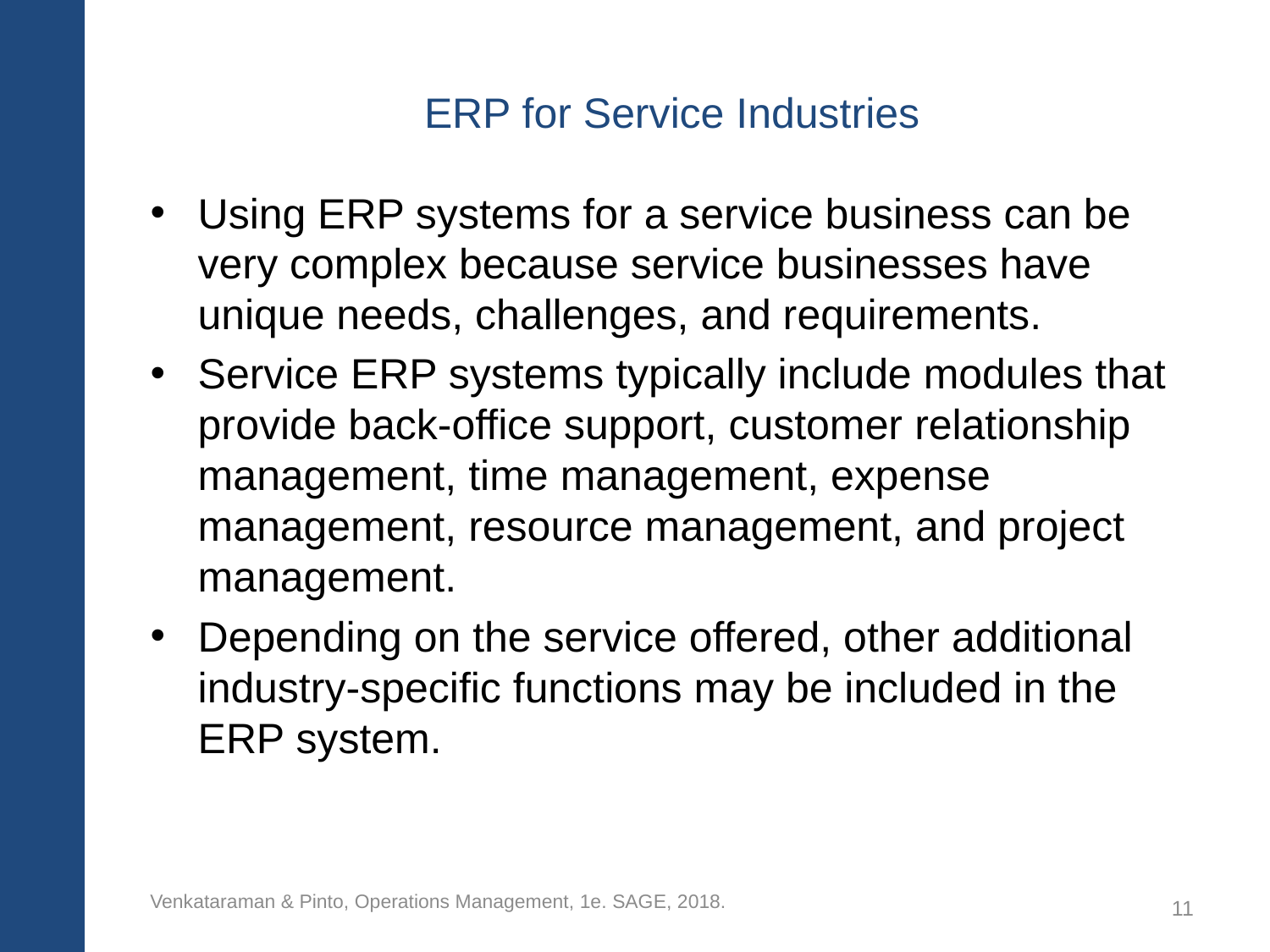

# ERP for Service Industries
Using ERP systems for a service business can be very complex because service businesses have unique needs, challenges, and requirements.
Service ERP systems typically include modules that provide back-office support, customer relationship management, time management, expense management, resource management, and project management.
Depending on the service offered, other additional industry-specific functions may be included in the ERP system.
Venkataraman & Pinto, Operations Management, 1e. SAGE, 2018.
11